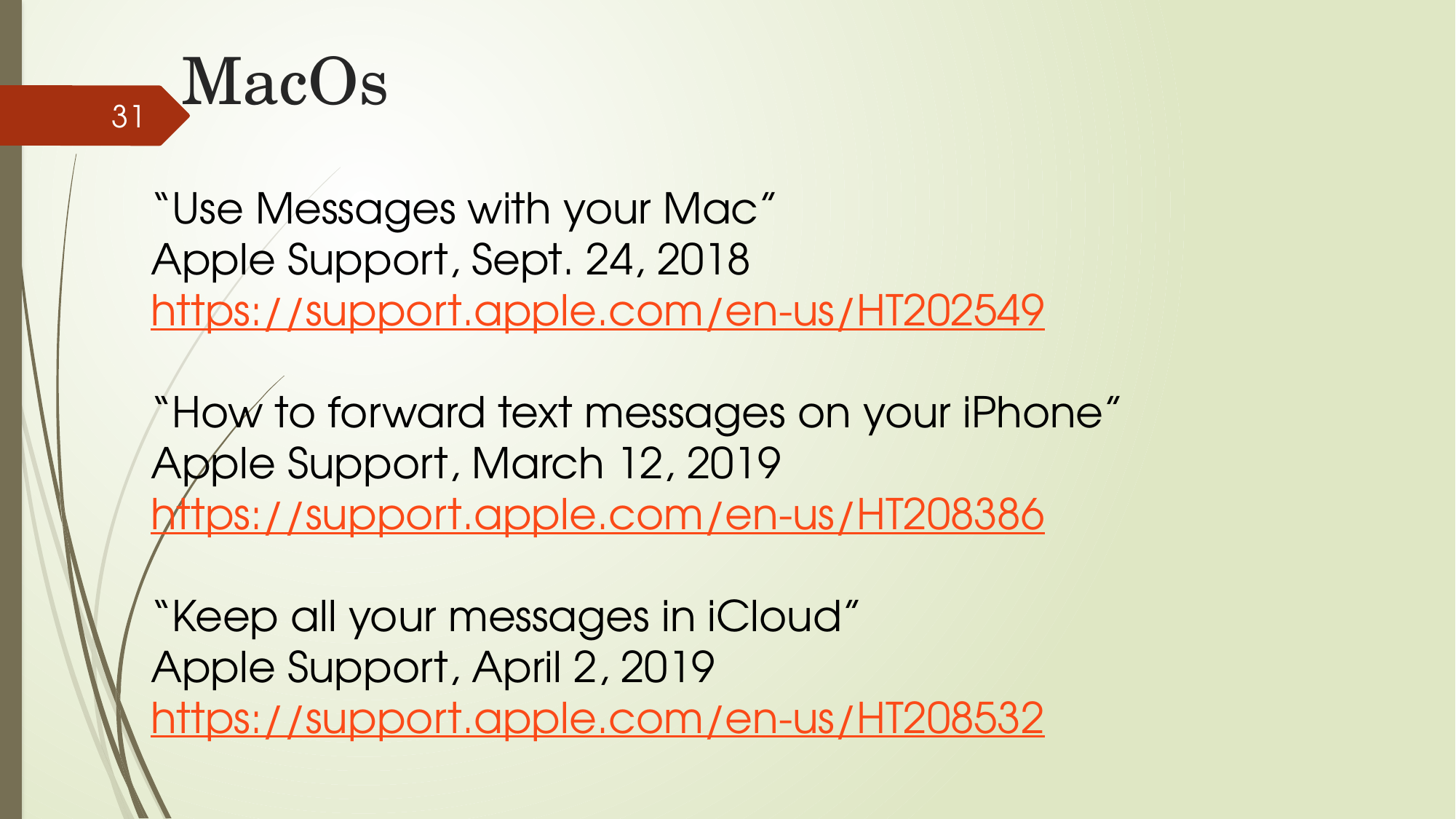

# MacOs
31
“Use Messages with your Mac”
Apple Support, Sept. 24, 2018
https://support.apple.com/en-us/HT202549

“How to forward text messages on your iPhone”
Apple Support, March 12, 2019
https://support.apple.com/en-us/HT208386

“Keep all your messages in iCloud”
Apple Support, April 2, 2019
https://support.apple.com/en-us/HT208532